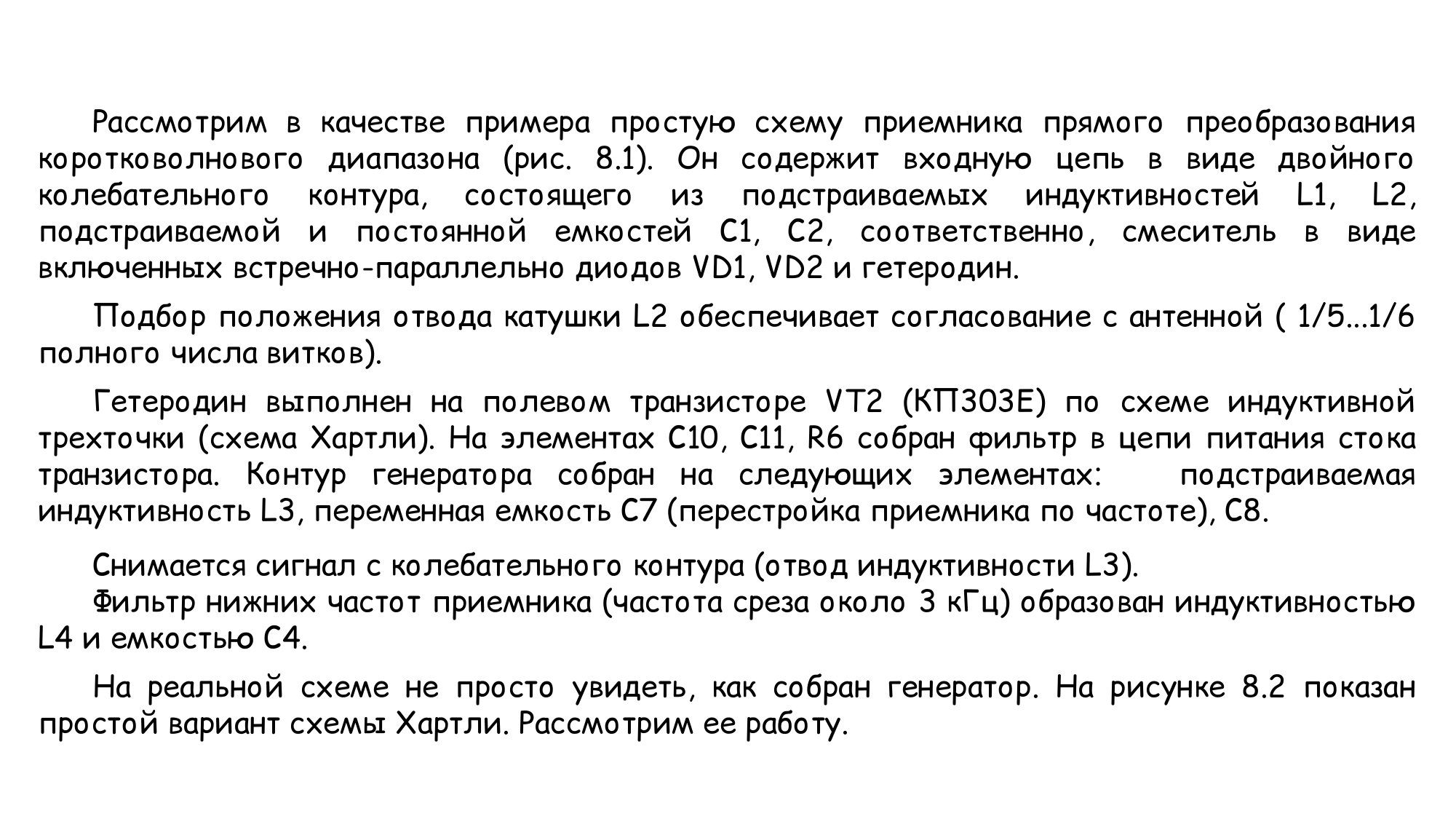

Рассмотрим в качестве примера простую схему приемника прямого преобразования коротковолнового диапазона (рис. 8.1). Он содержит входную цепь в виде двойного колебательного контура, состоящего из подстраиваемых индуктивностей L1, L2, подстраиваемой и постоянной емкостей C1, C2, соответственно, смеситель в виде включенных встречно-параллельно диодов VD1, VD2 и гетеродин.
Подбор положения отвода катушки L2 обеспечивает согласование с антенной ( 1/5...1/6 полного числа витков).
Гетеродин выполнен на полевом транзисторе VT2 (КП303Е) по схеме индуктивной трехточки (схема Хартли). На элементах С10, С11, R6 собран фильтр в цепи питания стока транзистора. Контур генератора собран на следующих элементах:   подстраиваемая индуктивность L3, переменная емкость С7 (перестройка приемника по частоте), С8.
Снимается сигнал с колебательного контура (отвод индуктивности L3).
Фильтр нижних частот приемника (частота среза около 3 кГц) образован индуктивностью L4 и емкостью C4.
На реальной схеме не просто увидеть, как собран генератор. На рисунке 8.2 показан простой вариант схемы Хартли. Рассмотрим ее работу.